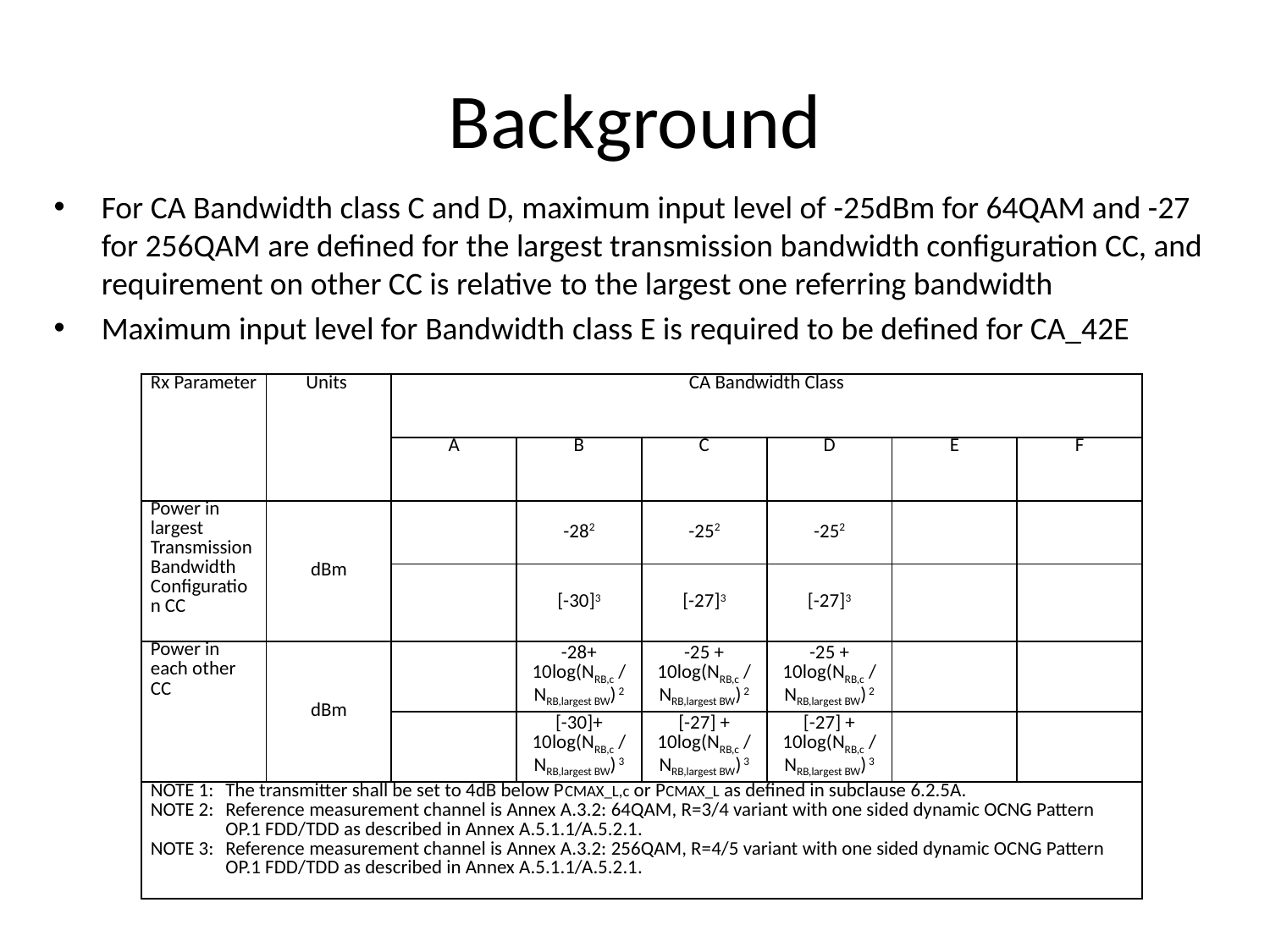

# Background
For CA Bandwidth class C and D, maximum input level of -25dBm for 64QAM and -27 for 256QAM are defined for the largest transmission bandwidth configuration CC, and requirement on other CC is relative to the largest one referring bandwidth
Maximum input level for Bandwidth class E is required to be defined for CA_42E

| Rx Parameter | Units | CA Bandwidth Class |  |  |  |  |  |
| --- | --- | --- | --- | --- | --- | --- | --- |
|  |  | A | B | C | D | E | F |
| Power in largest Transmission Bandwidth Configuration CC | dBm |  | -282 | -252 | -252 |  |  |
|  |  |  | [-30]3 | [-27]3 | [-27]3 |  |  |
| Power in each other CC | dBm |  | -28+ 10log(NRB,c /NRB,largest BW) 2 | -25 + 10log(NRB,c /NRB,largest BW) 2 | -25 + 10log(NRB,c /NRB,largest BW) 2 |  |  |
|  |  |  | [-30]+ 10log(NRB,c /NRB,largest BW) 3 | [-27] + 10log(NRB,c /NRB,largest BW) 3 | [-27] + 10log(NRB,c /NRB,largest BW) 3 |  |  |
| NOTE 1: The transmitter shall be set to 4dB below PCMAX\_L,c or PCMAX\_L as defined in subclause 6.2.5A. NOTE 2: Reference measurement channel is Annex A.3.2: 64QAM, R=3/4 variant with one sided dynamic OCNG Pattern OP.1 FDD/TDD as described in Annex A.5.1.1/A.5.2.1. NOTE 3: Reference measurement channel is Annex A.3.2: 256QAM, R=4/5 variant with one sided dynamic OCNG Pattern OP.1 FDD/TDD as described in Annex A.5.1.1/A.5.2.1. |  |  |  |  |  |  |  |